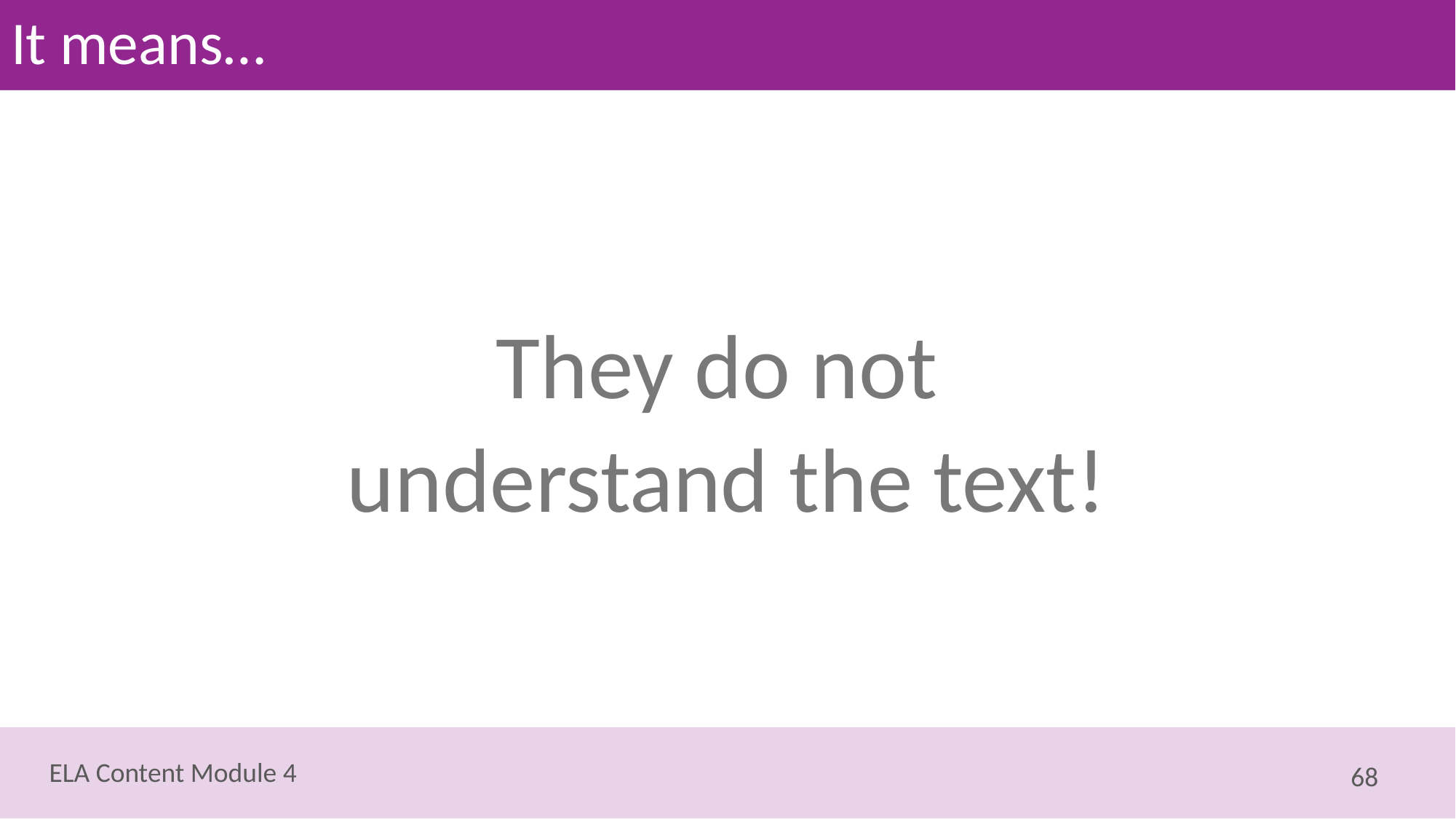

# It means…

They do not
understand the text!
68